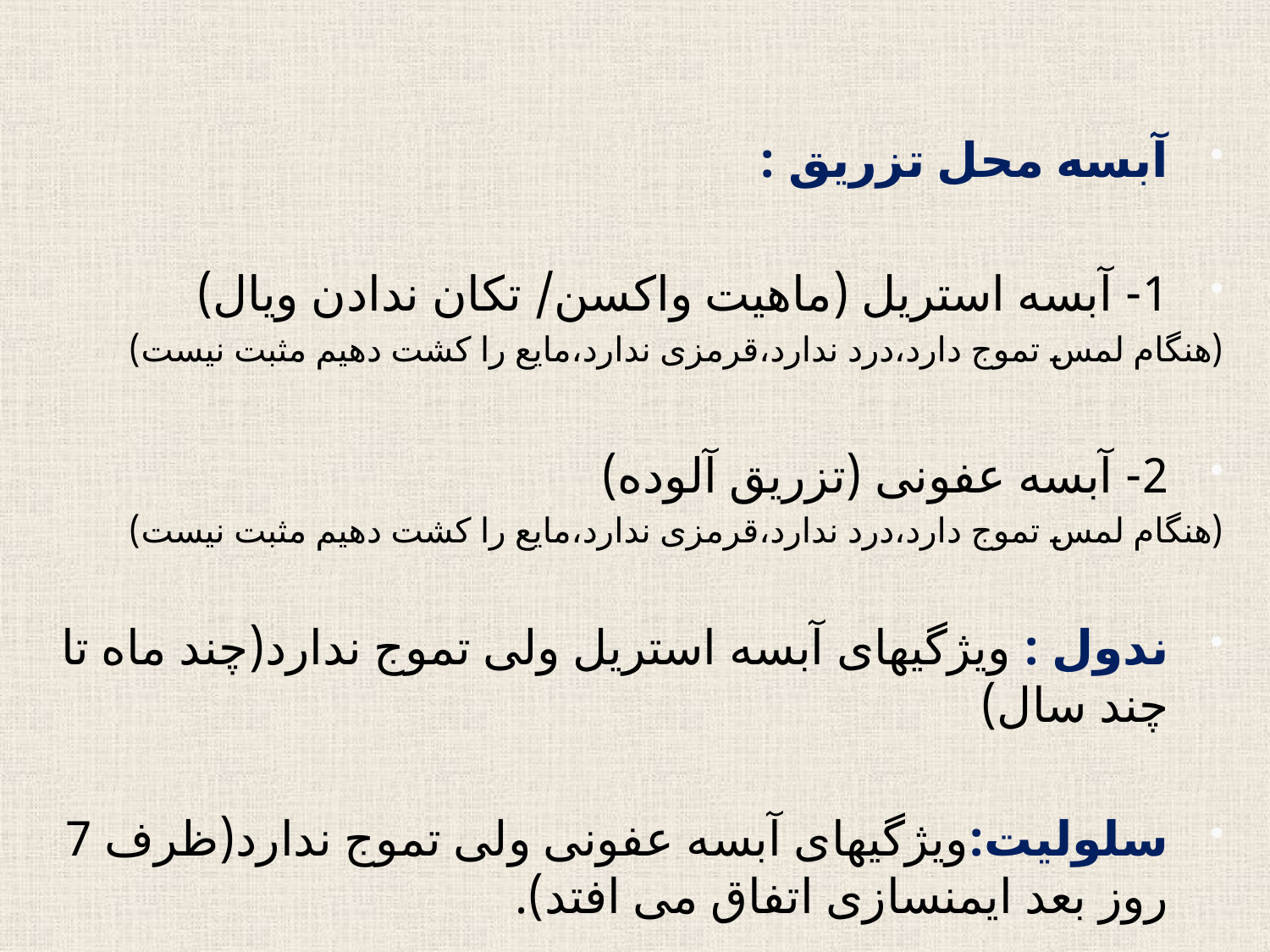

#

آبسه محل تزریق :

1- آبسه استریل (ماهیت واکسن/ تکان ندادن ویال)
(هنگام لمس تموج دارد،درد ندارد،قرمزی ندارد،مایع را کشت دهیم مثبت نیست)

2- آبسه عفونی (تزریق آلوده)
(هنگام لمس تموج دارد،درد ندارد،قرمزی ندارد،مایع را کشت دهیم مثبت نیست)

ندول : ویژگیهای آبسه استریل ولی تموج ندارد(چند ماه تا چند سال)

سلولیت:ویژگیهای آبسه عفونی ولی تموج ندارد(ظرف 7 روز بعد ایمنسازی اتفاق می افتد).